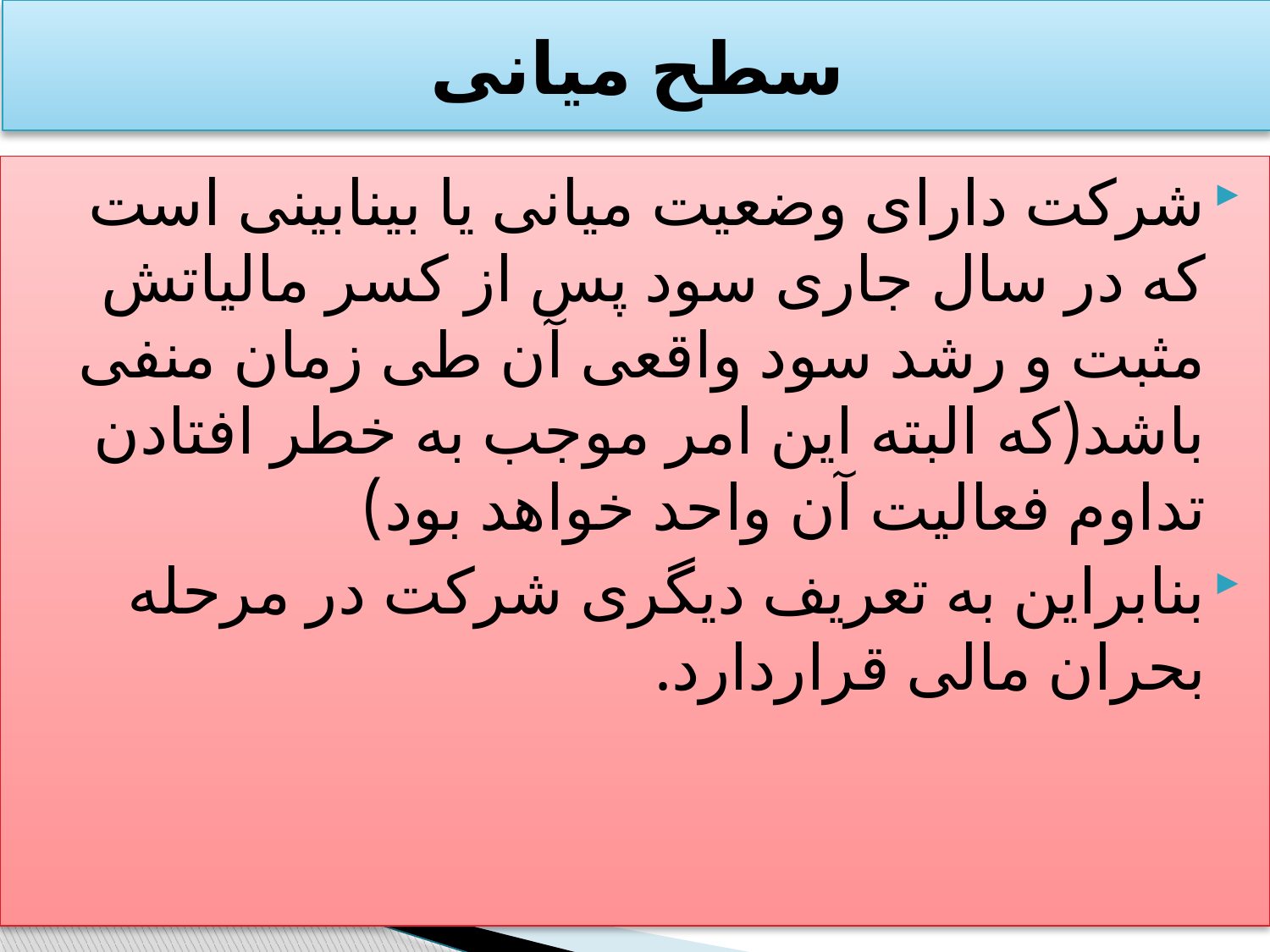

# سطح میانی
شرکت دارای وضعیت میانی یا بینابینی است که در سال جاری سود پس از کسر مالیاتش مثبت و رشد سود واقعی آن طی زمان منفی باشد(که البته این امر موجب به خطر افتادن تداوم فعالیت آن واحد خواهد بود)
بنابراین به تعریف دیگری شرکت در مرحله بحران مالی قراردارد.